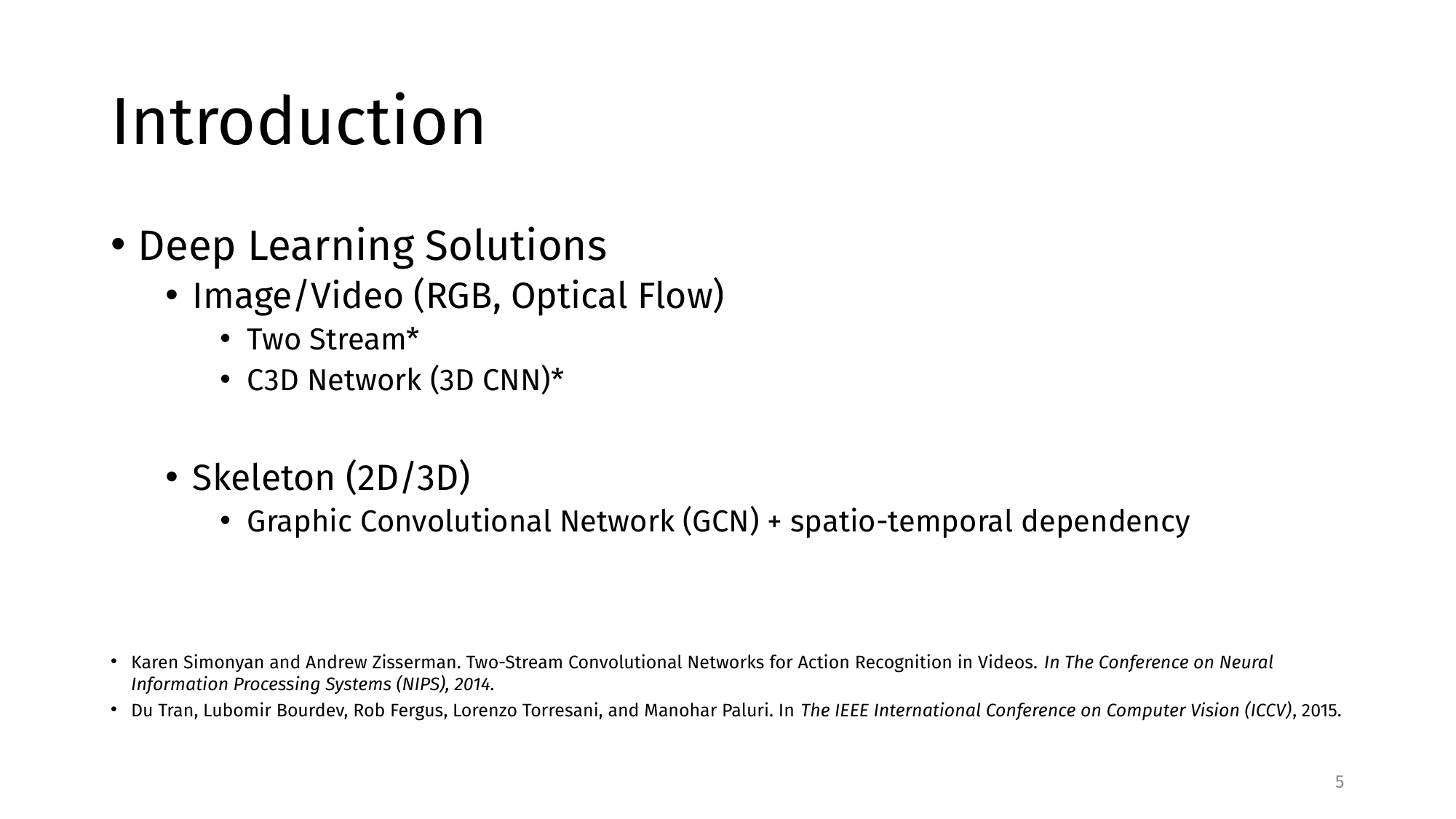

# Introduction
Deep Learning Solutions
Image/Video (RGB, Optical Flow)
Two Stream*
C3D Network (3D CNN)*

Skeleton (2D/3D)
Graphic Convolutional Network (GCN) + spatio-temporal dependency

Karen Simonyan and Andrew Zisserman. Two-Stream Convolutional Networks for Action Recognition in Videos. In The Conference on Neural Information Processing Systems (NIPS), 2014.
Du Tran, Lubomir Bourdev, Rob Fergus, Lorenzo Torresani, and Manohar Paluri. In The IEEE International Conference on Computer Vision (ICCV), 2015.

5